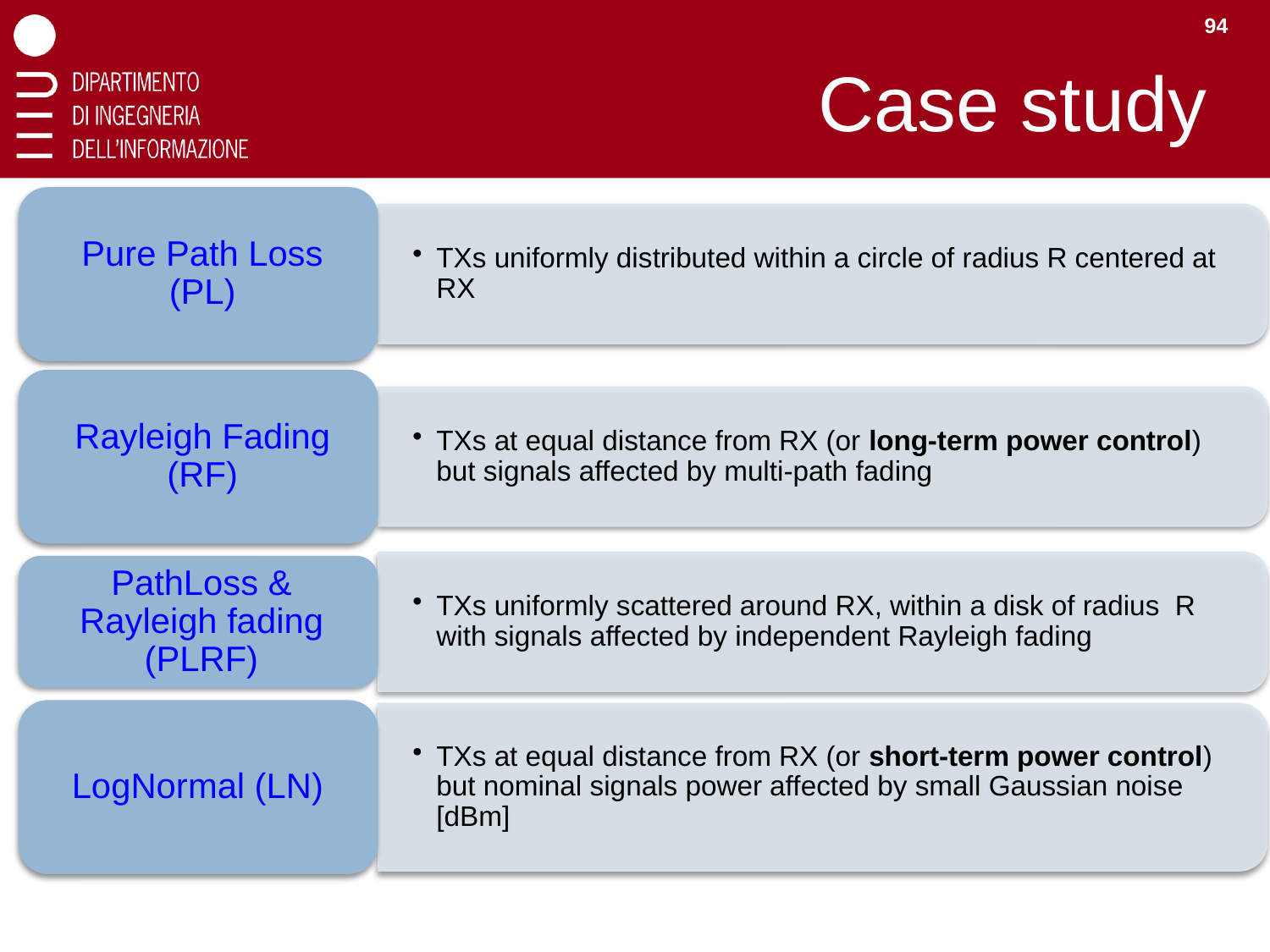

94
# Case study
TXs uniformly distributed within a circle of radius R centered at RX
Pure Path Loss (PL)
TXs at equal distance from RX (or long-term power control) but signals affected by multi-path fading
Rayleigh Fading (RF)
TXs uniformly scattered around RX, within a disk of radius  R with signals affected by independent Rayleigh fading
PathLoss & Rayleigh fading (PLRF)
TXs at equal distance from RX (or short-term power control) but nominal signals power affected by small Gaussian noise [dBm]
LogNormal (LN)